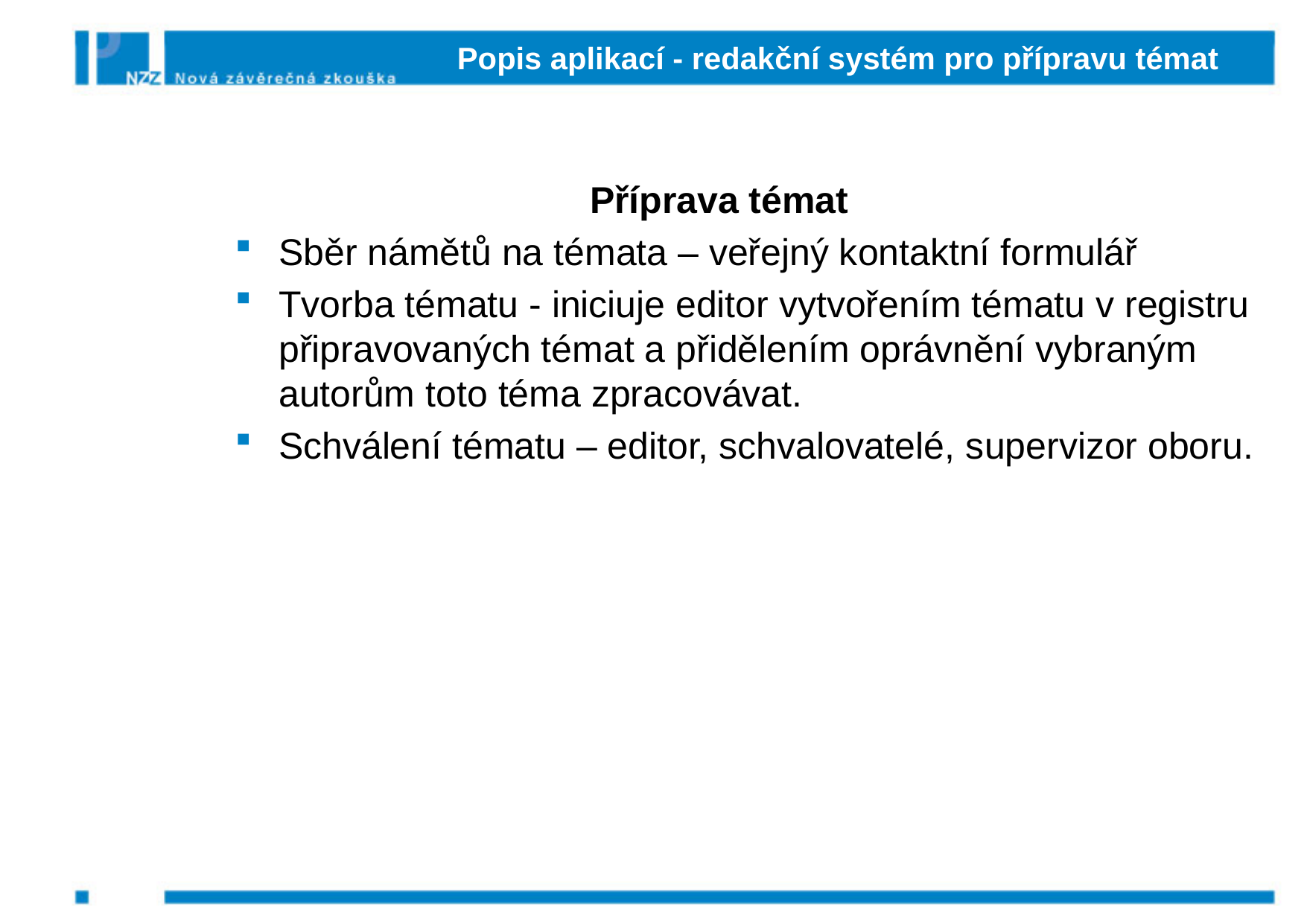

# Popis aplikací - redakční systém pro přípravu témat

Příprava témat
Sběr námětů na témata – veřejný kontaktní formulář
Tvorba tématu - iniciuje editor vytvořením tématu v registru připravovaných témat a přidělením oprávnění vybraným autorům toto téma zpracovávat.
Schválení tématu – editor, schvalovatelé, supervizor oboru.